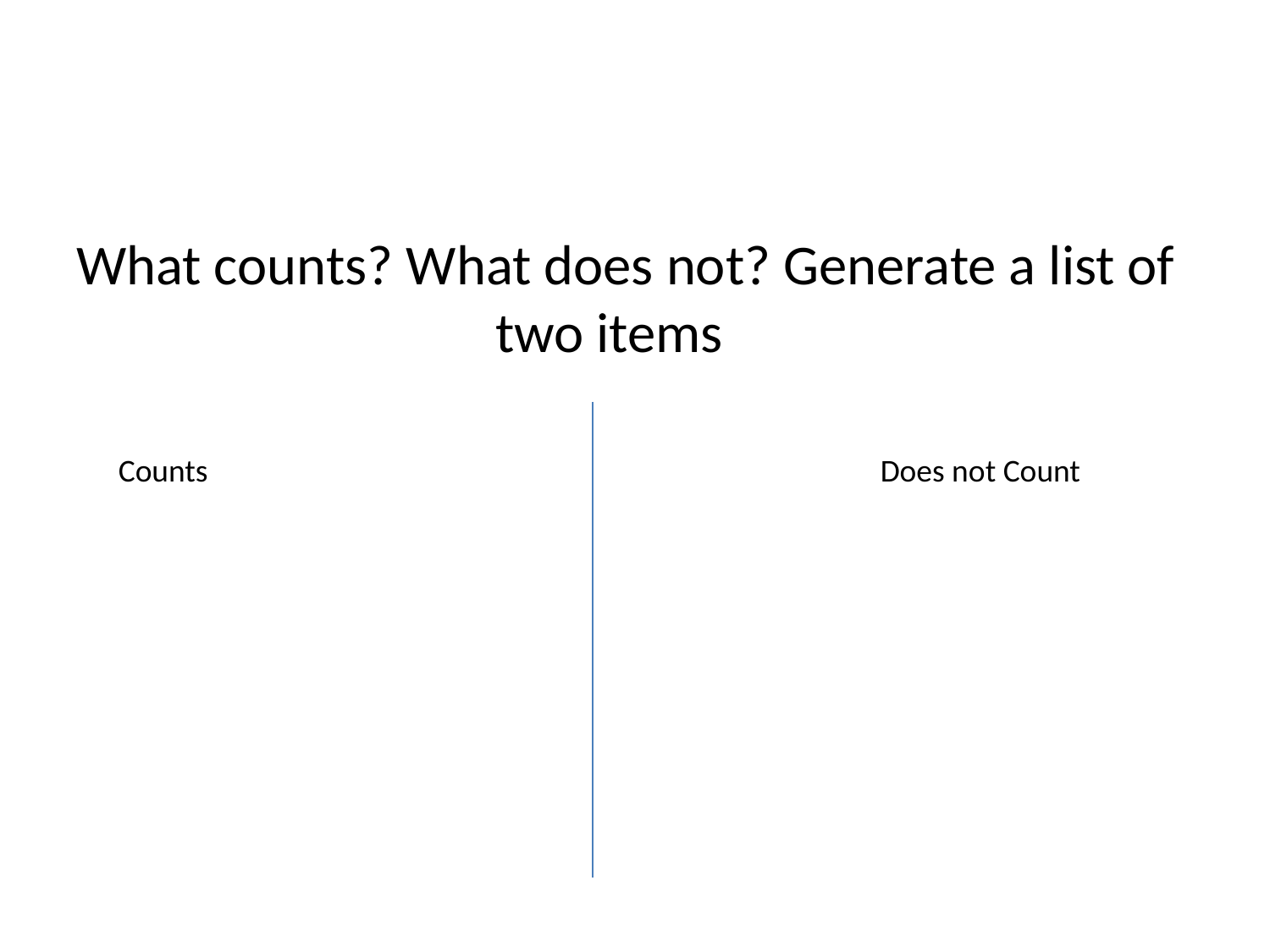

What counts? What does not? Generate a list of 			   two items
Counts						Does not Count